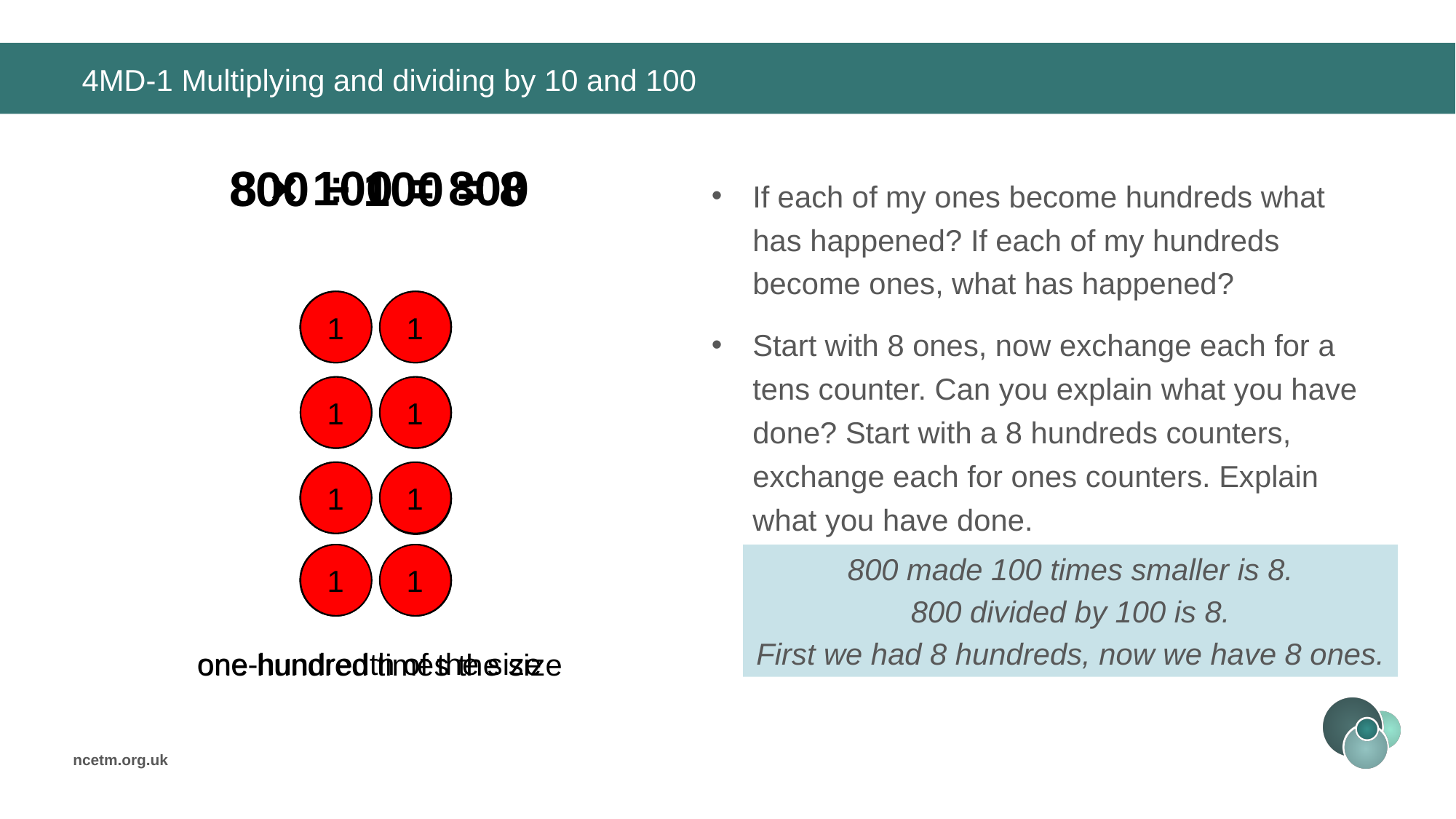

# 4MD-1 Multiplying and dividing by 10 and 100
8 × 100 = 800
800 ÷ 100 = 8
If each of my ones become hundreds what has happened? If each of my hundreds become ones, what has happened?
Start with 8 ones, now exchange each for a tens counter. Can you explain what you have done? Start with a 8 hundreds counters, exchange each for ones counters. Explain what you have done.

100

100

100

100

100

100

100

100

1

1

1

1

1

1

1

1
800 made 100 times smaller is 8.
800 divided by 100 is 8.
First we had 8 hundreds, now we have 8 ones.
one-hundredth of the size
one hundred times the size